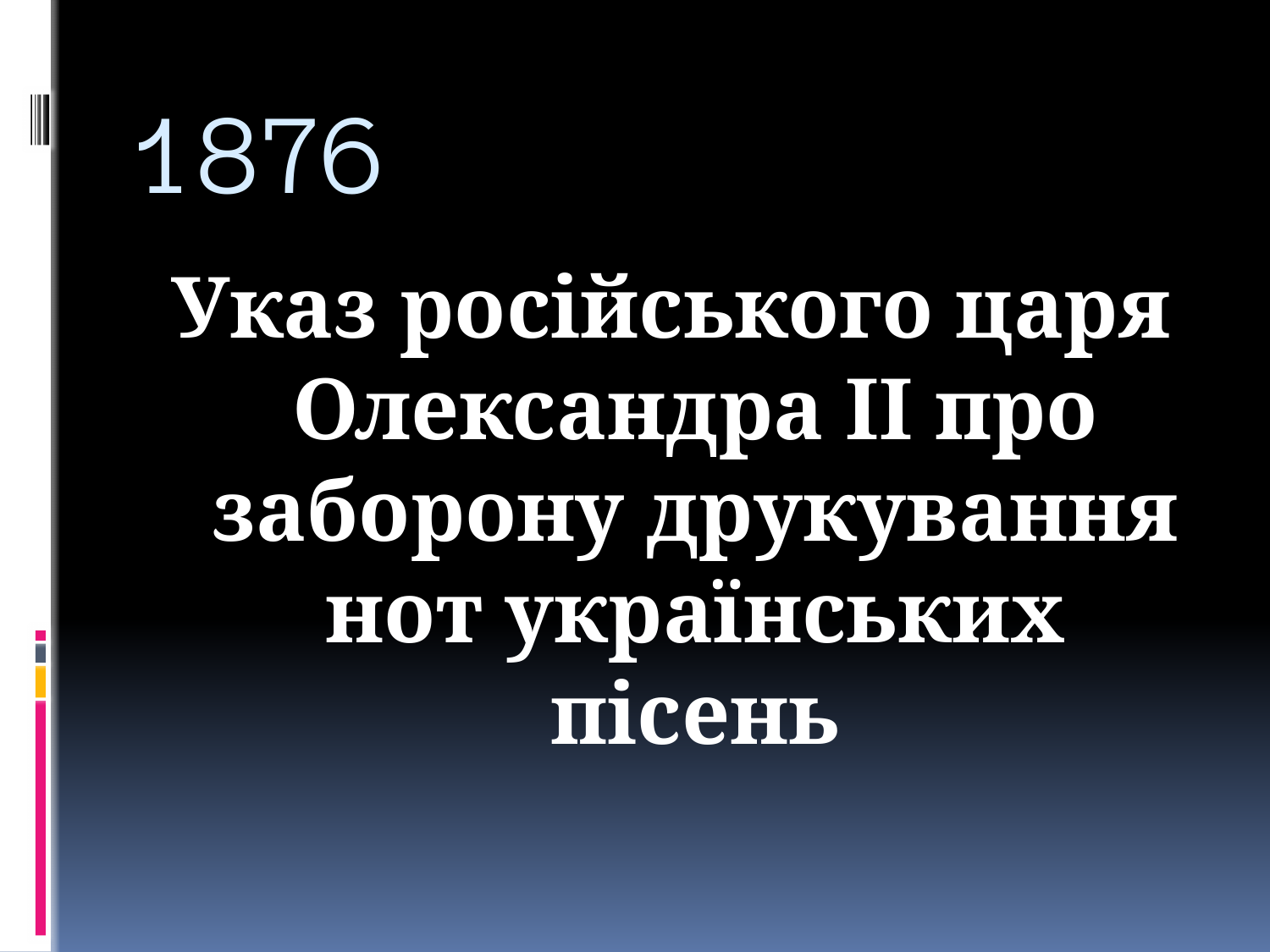

# 1876
Указ російського царя Олександра ІІ про заборону друкування нот українських пісень